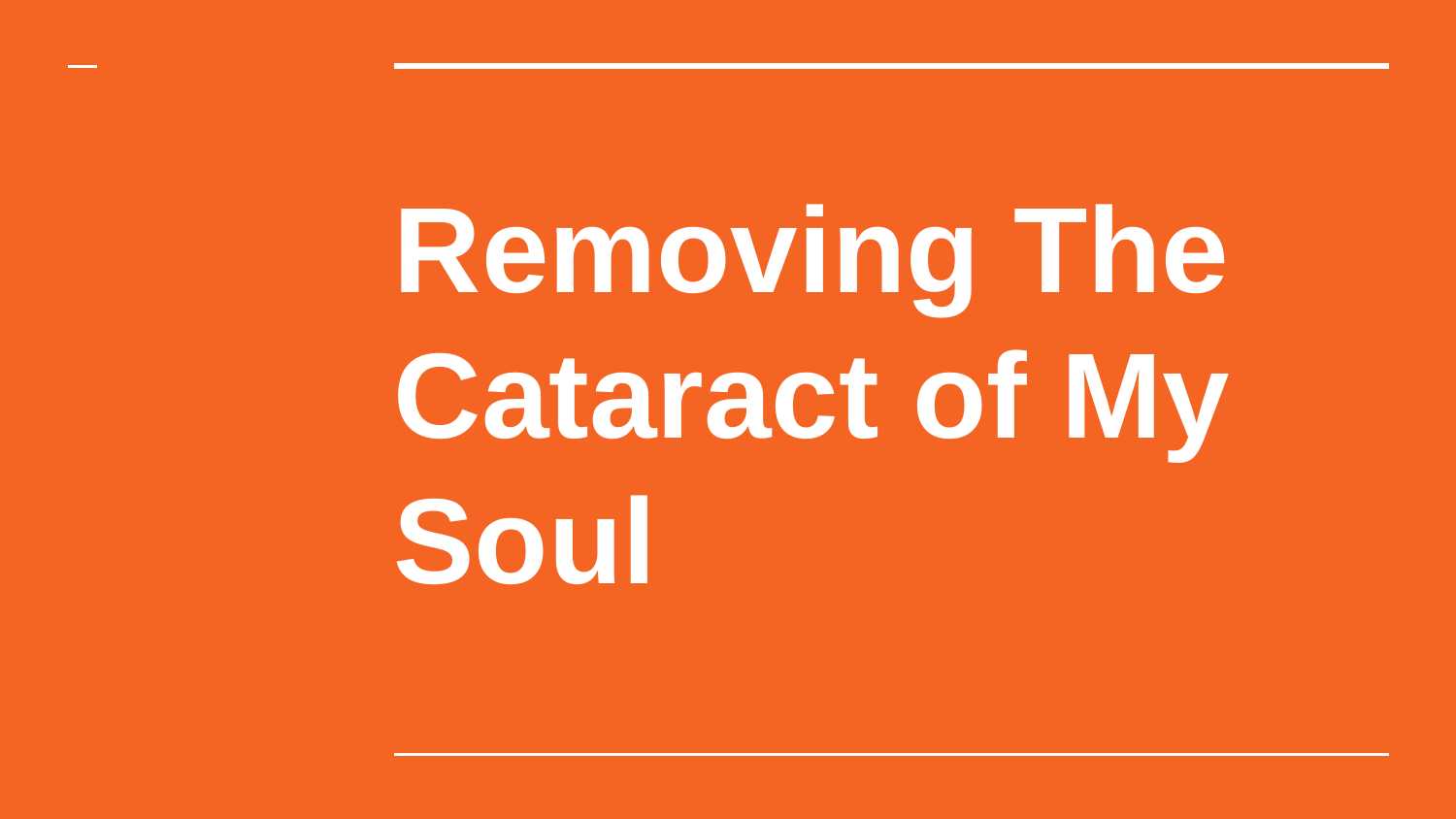

# Removing The Cataract of My Soul